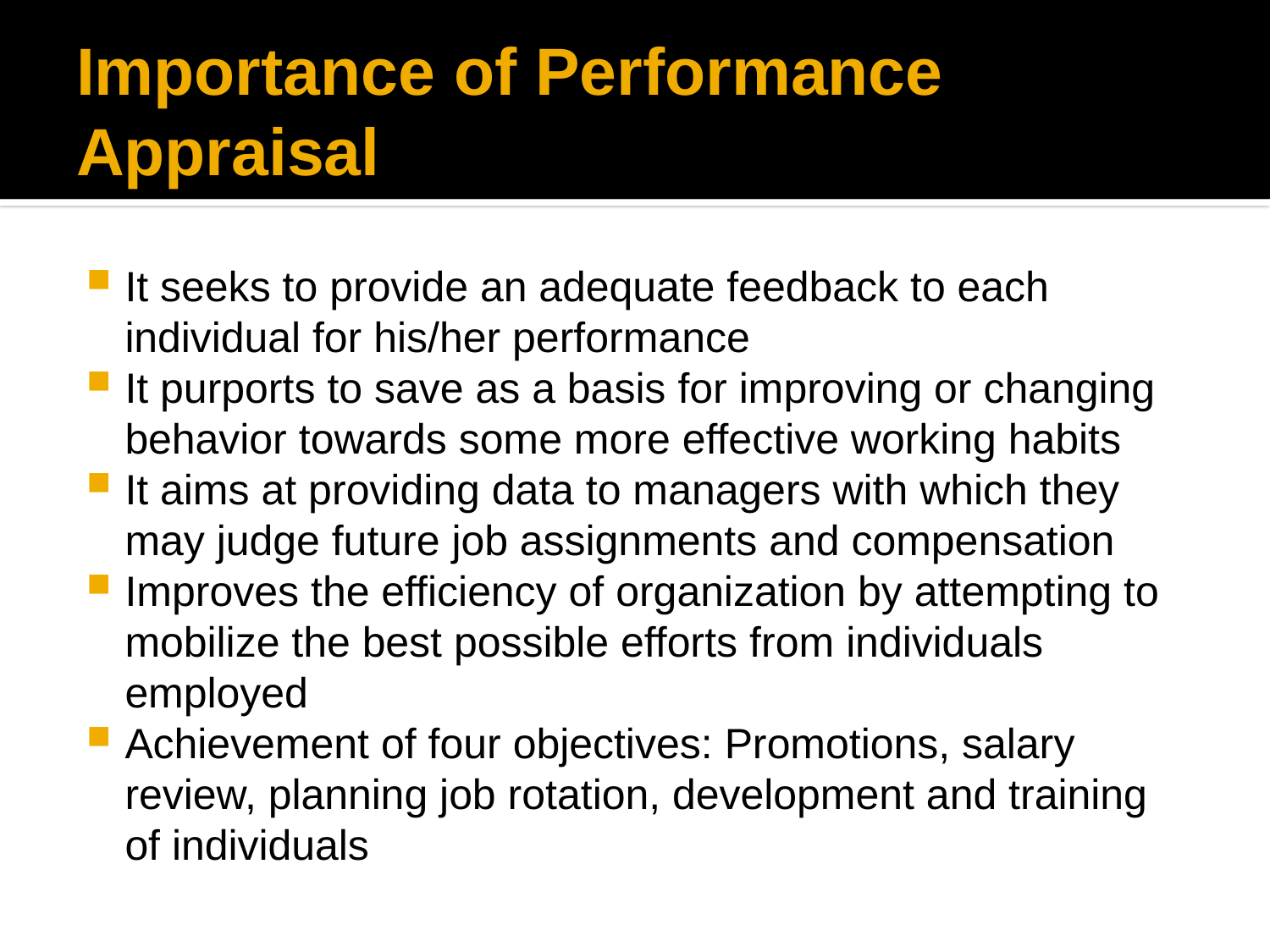

# Importance of Performance Appraisal
It seeks to provide an adequate feedback to each individual for his/her performance
It purports to save as a basis for improving or changing behavior towards some more effective working habits
It aims at providing data to managers with which they may judge future job assignments and compensation
Improves the efficiency of organization by attempting to mobilize the best possible efforts from individuals employed
Achievement of four objectives: Promotions, salary review, planning job rotation, development and training of individuals